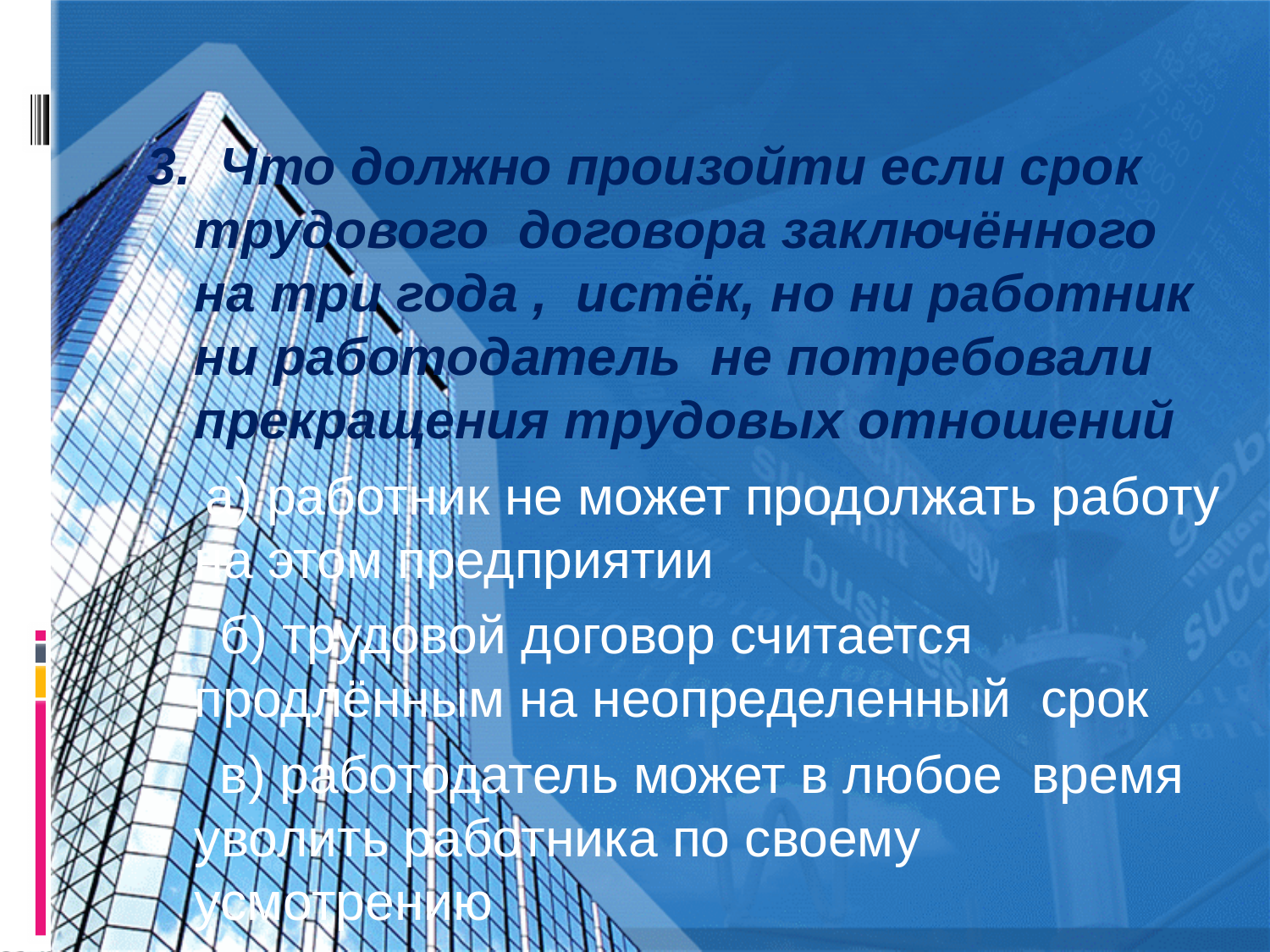

#
3.  Что должно произойти если срок  трудового  договора заключённого на три года ,  истёк, но ни работник ни работодатель  не потребовали прекращения трудовых отношений
    а) работник не может продолжать работу на этом предприятии
     б) трудовой договор считается продлённым на неопределенный  срок
     в) работодатель может в любое  время уволить работника по своему усмотрению